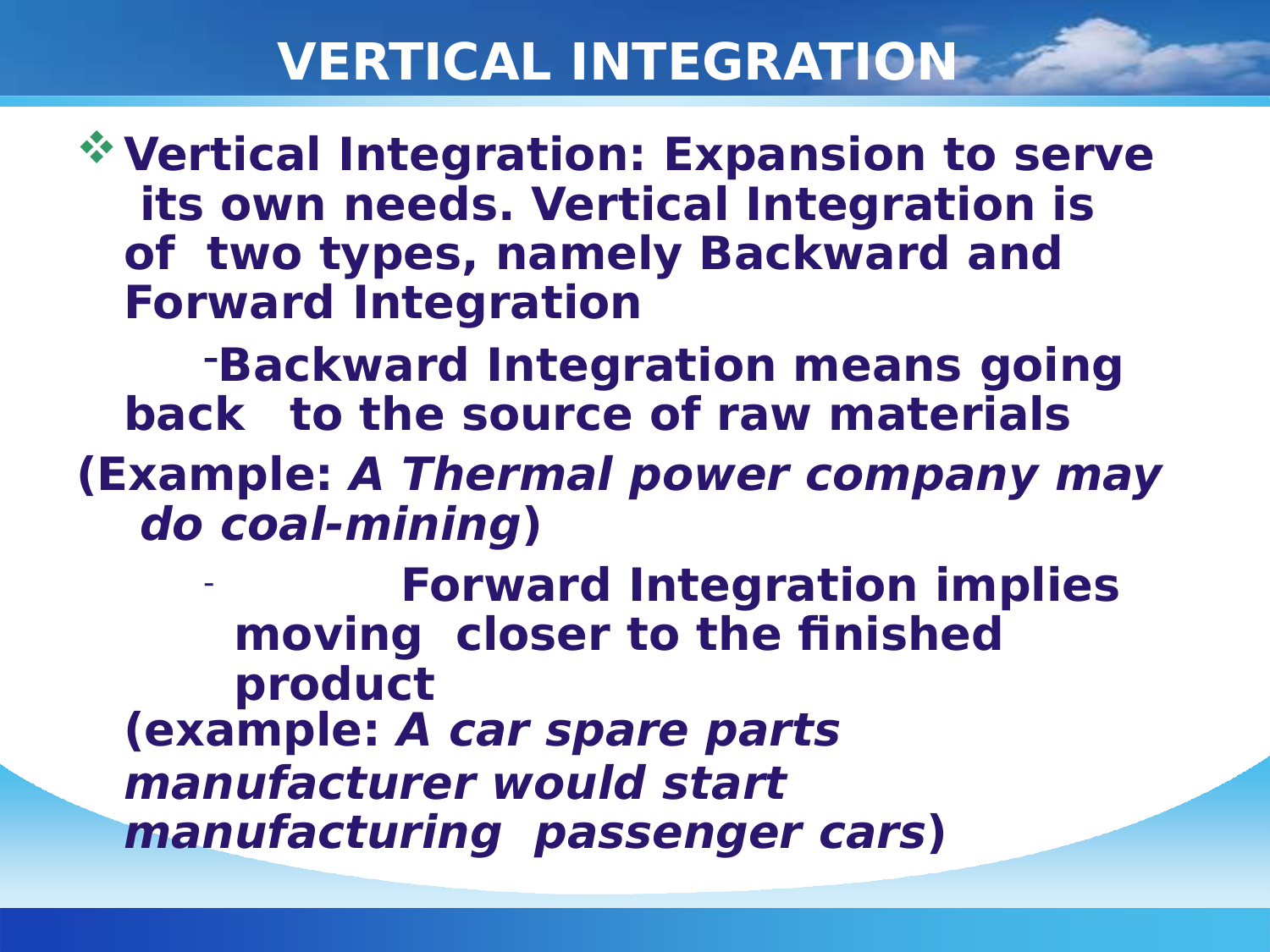

# VERTICAL INTEGRATION

Vertical Integration: Expansion to serve  its own needs. Vertical Integration is of  two types, namely Backward and  Forward Integration
Backward Integration means going  back	to the source of raw materials
(Example: A Thermal power company may  do coal-mining)
	Forward Integration implies moving  closer to the finished product
(example: A car spare parts
manufacturer would start manufacturing  passenger cars)